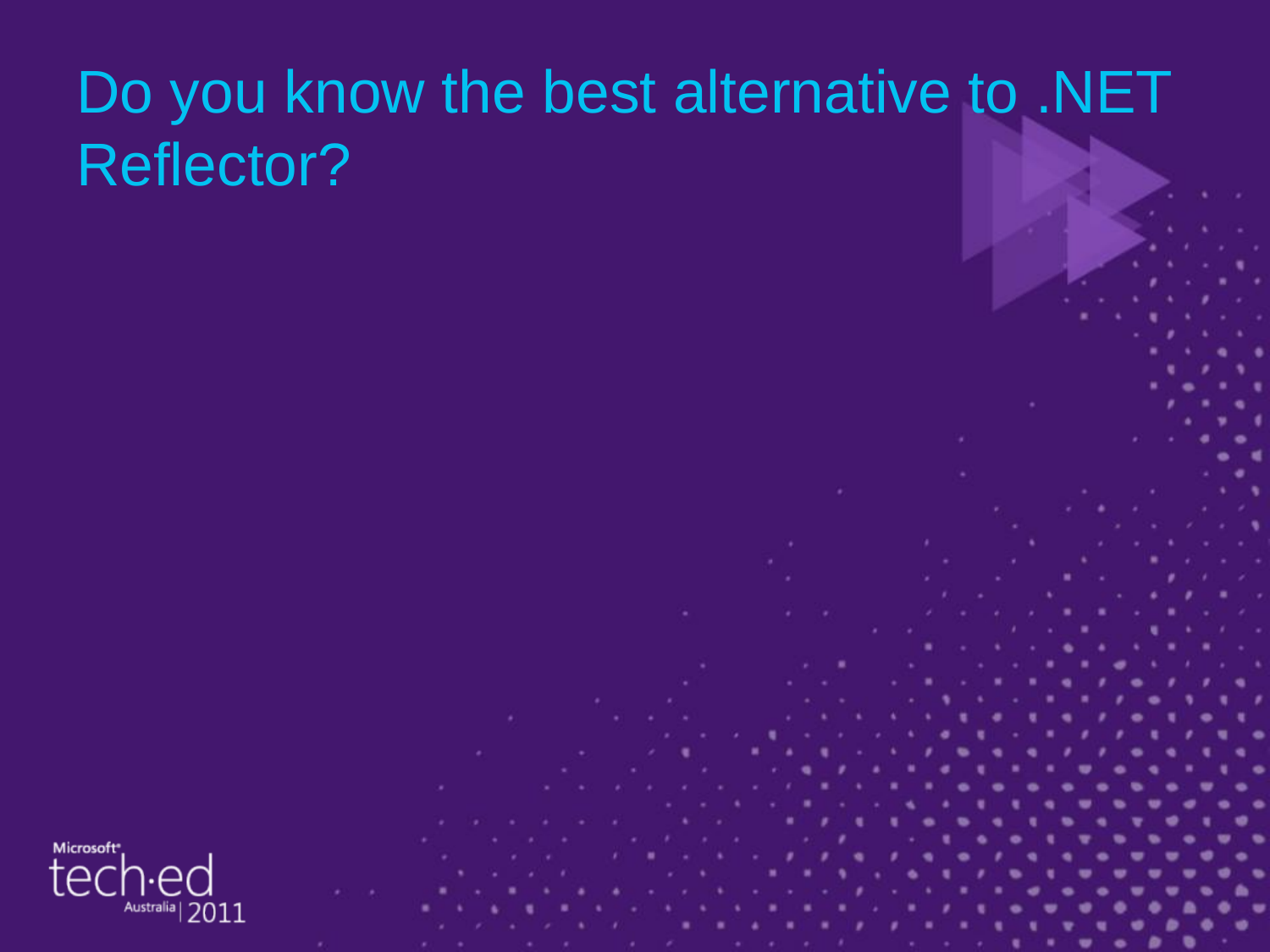

# Do you know the best alternative to .NET Reflector?